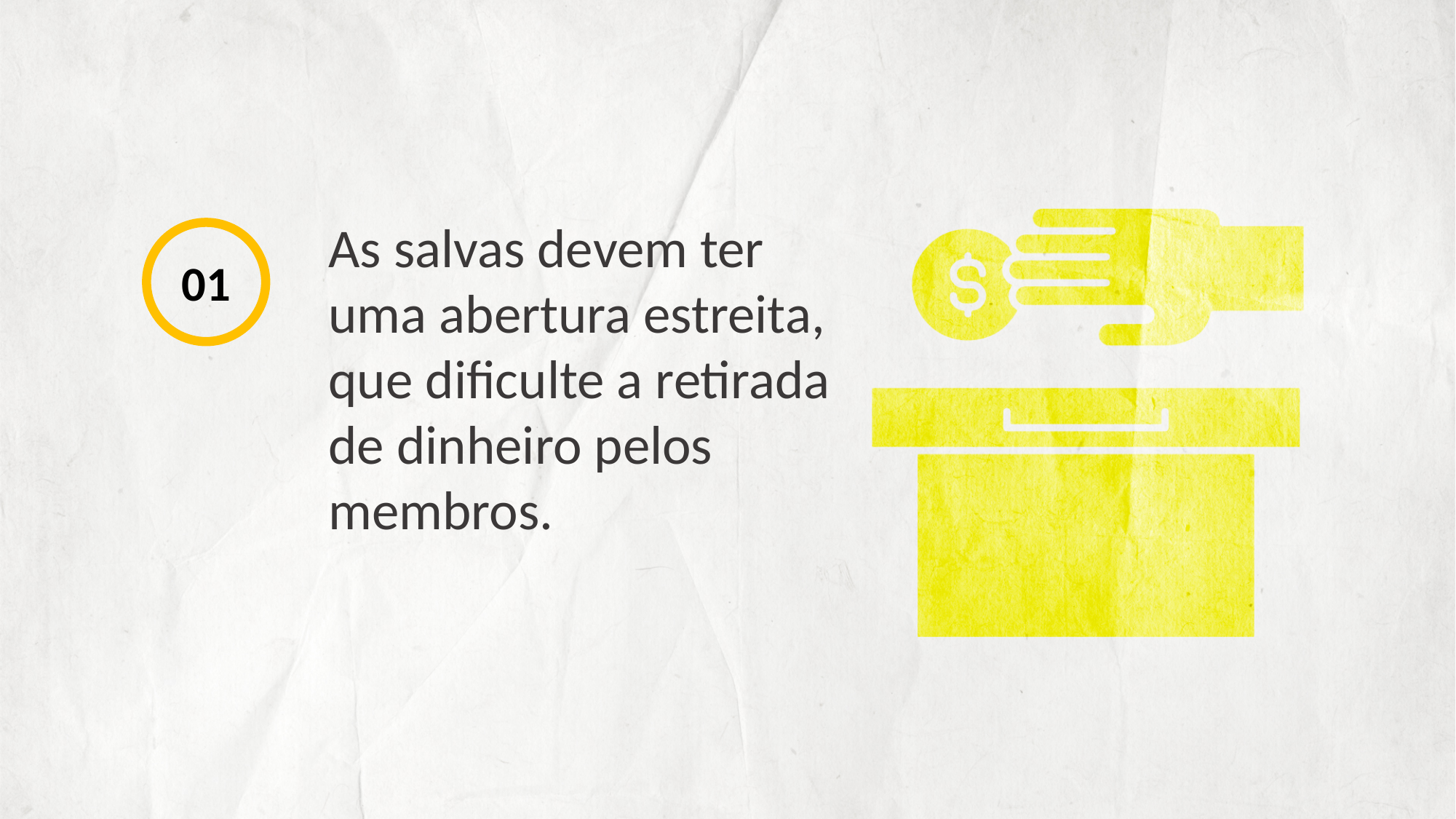

As salvas devem ter uma abertura estreita, que dificulte a retirada de dinheiro pelos membros.

01